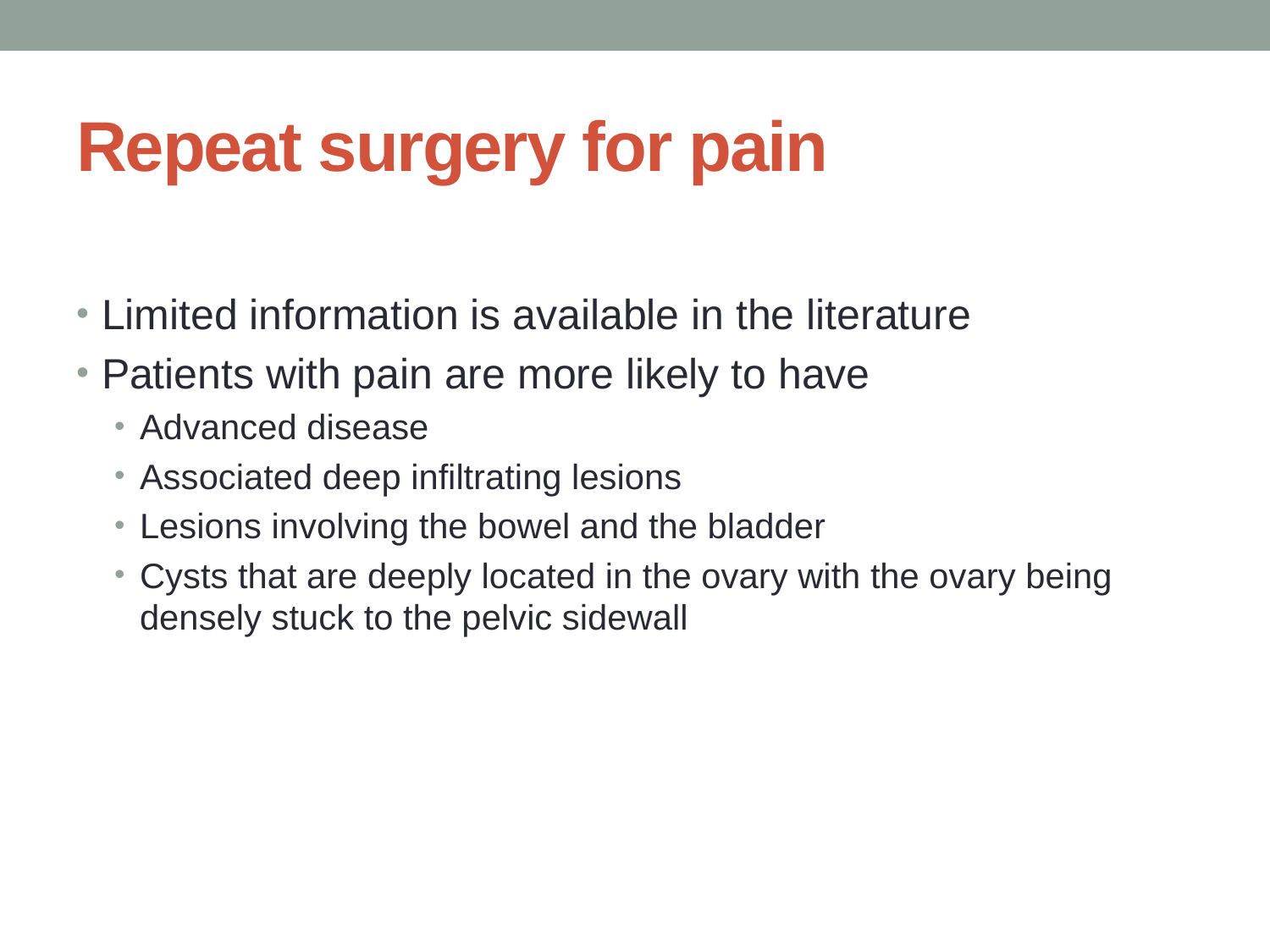

# Repeat surgery for pain

Limited information is available in the literature
Patients with pain are more likely to have
Advanced disease
Associated deep infiltrating lesions
Lesions involving the bowel and the bladder
Cysts that are deeply located in the ovary with the ovary being densely stuck to the pelvic sidewall